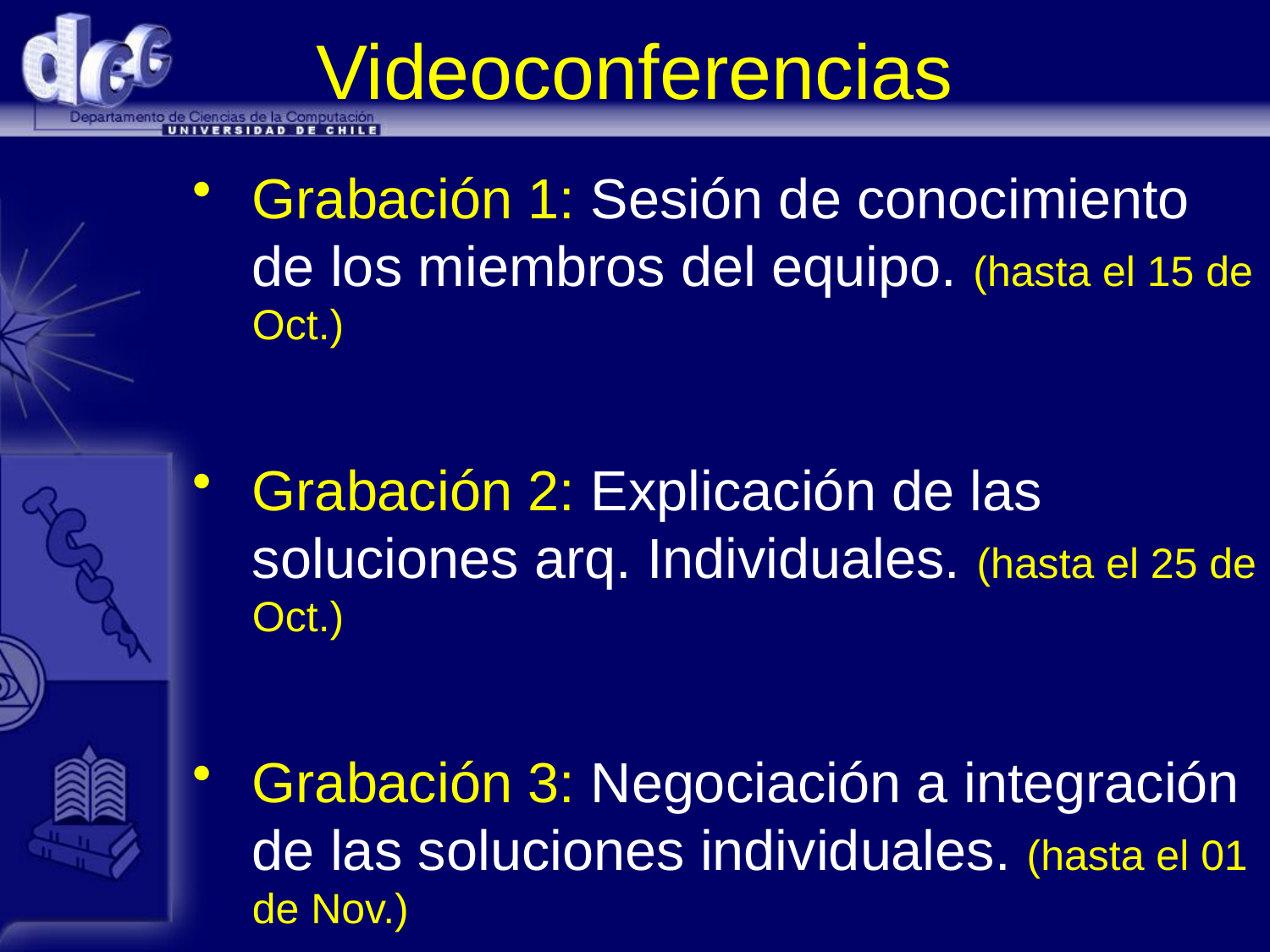

# Videoconferencias
Grabación 1: Sesión de conocimiento de los miembros del equipo. (hasta el 15 de Oct.)
Grabación 2: Explicación de las soluciones arq. Individuales. (hasta el 25 de Oct.)
Grabación 3: Negociación a integración de las soluciones individuales. (hasta el 01 de Nov.)